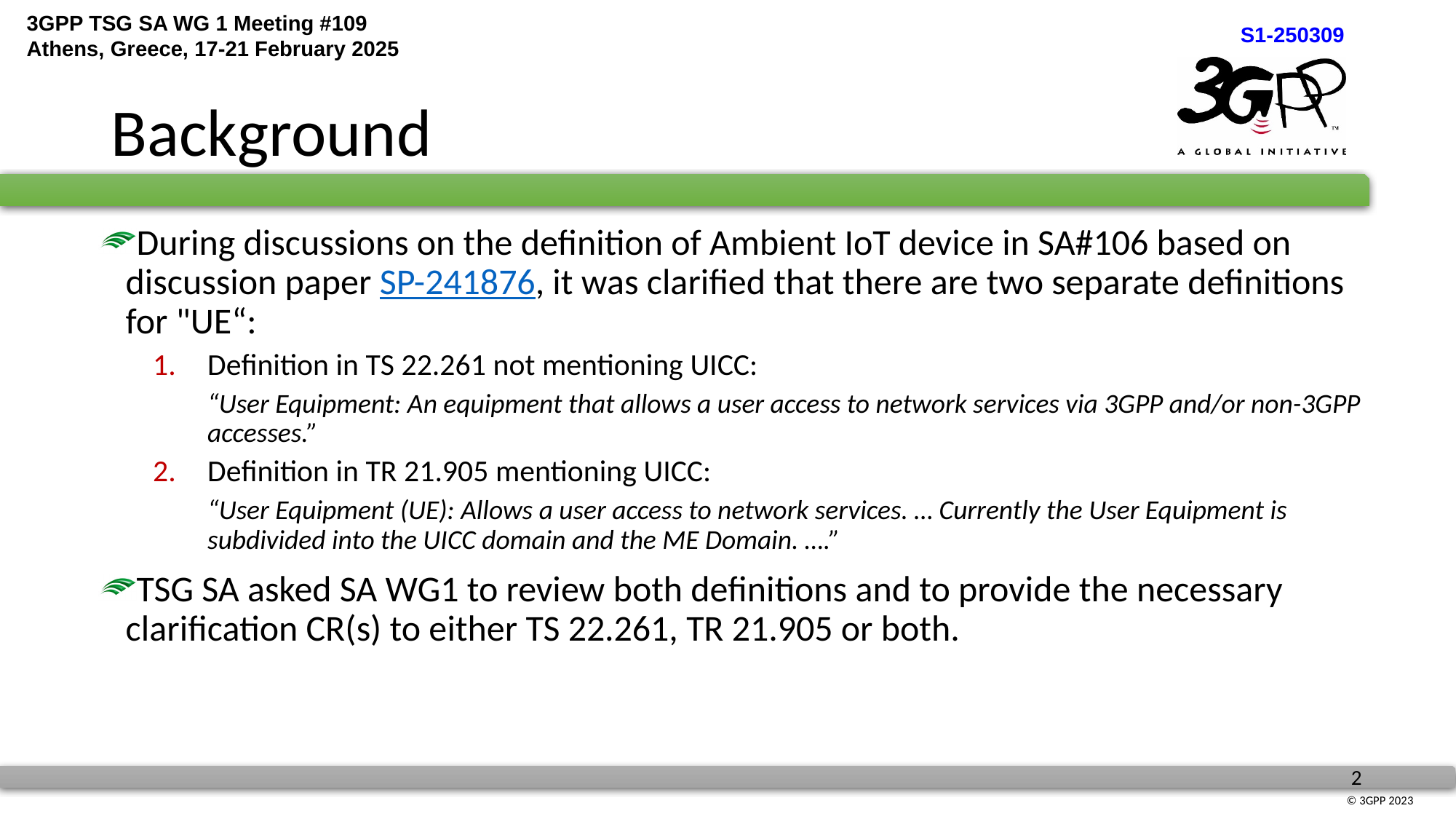

# Background
During discussions on the definition of Ambient IoT device in SA#106 based on discussion paper SP-241876, it was clarified that there are two separate definitions for "UE“:
Definition in TS 22.261 not mentioning UICC:
“User Equipment: An equipment that allows a user access to network services via 3GPP and/or non-3GPP accesses.”
Definition in TR 21.905 mentioning UICC:
“User Equipment (UE): Allows a user access to network services. … Currently the User Equipment is subdivided into the UICC domain and the ME Domain. ….”
TSG SA asked SA WG1 to review both definitions and to provide the necessary clarification CR(s) to either TS 22.261, TR 21.905 or both.